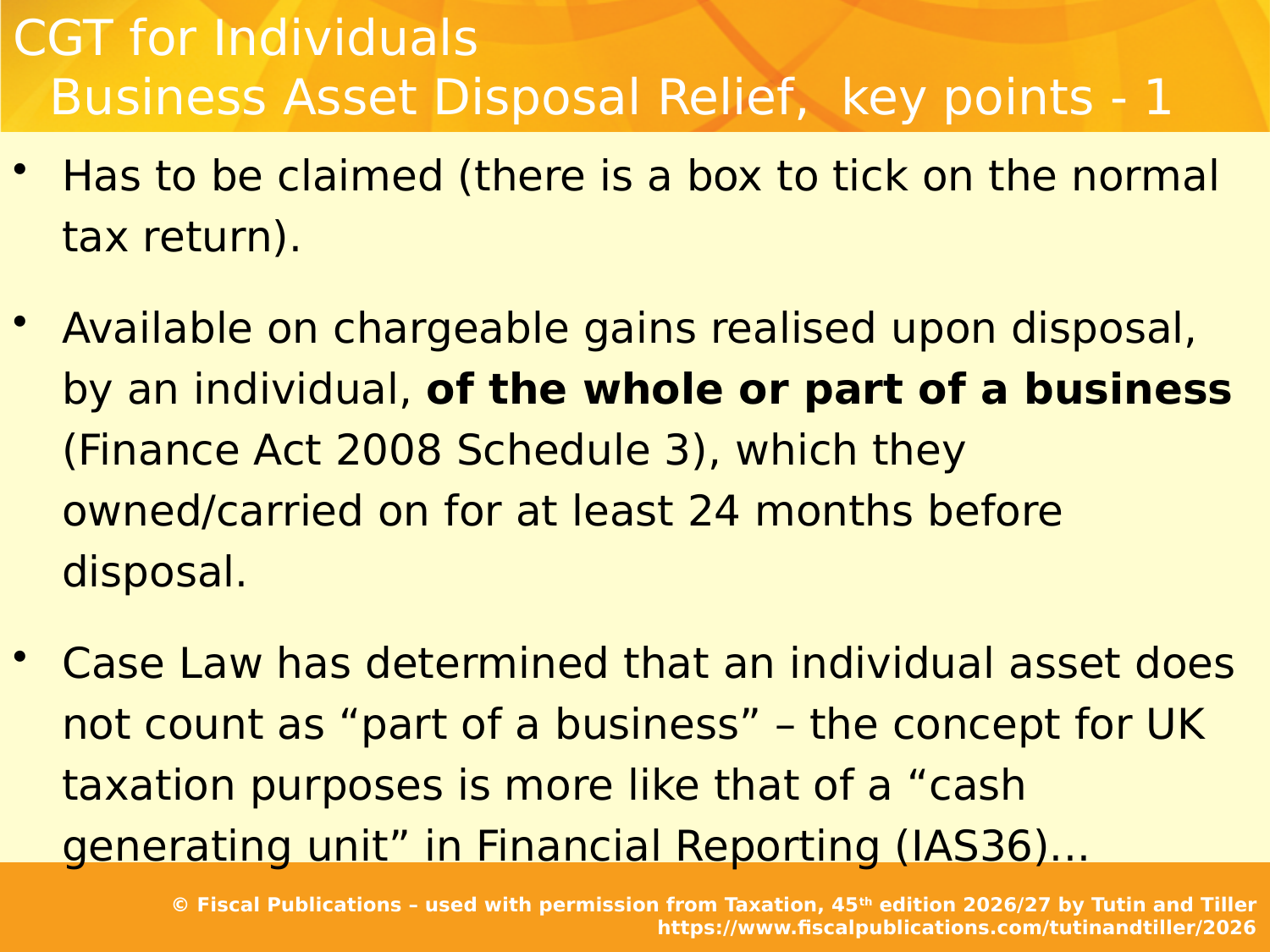

# CGT for Individuals Business Asset Disposal Relief,  key points - 1
Has to be claimed (there is a box to tick on the normal tax return).

Available on chargeable gains realised upon disposal, by an individual, of the whole or part of a business (Finance Act 2008 Schedule 3), which they owned/carried on for at least 24 months before disposal.

Case Law has determined that an individual asset does not count as “part of a business” – the concept for UK taxation purposes is more like that of a “cash generating unit” in Financial Reporting (IAS36)...